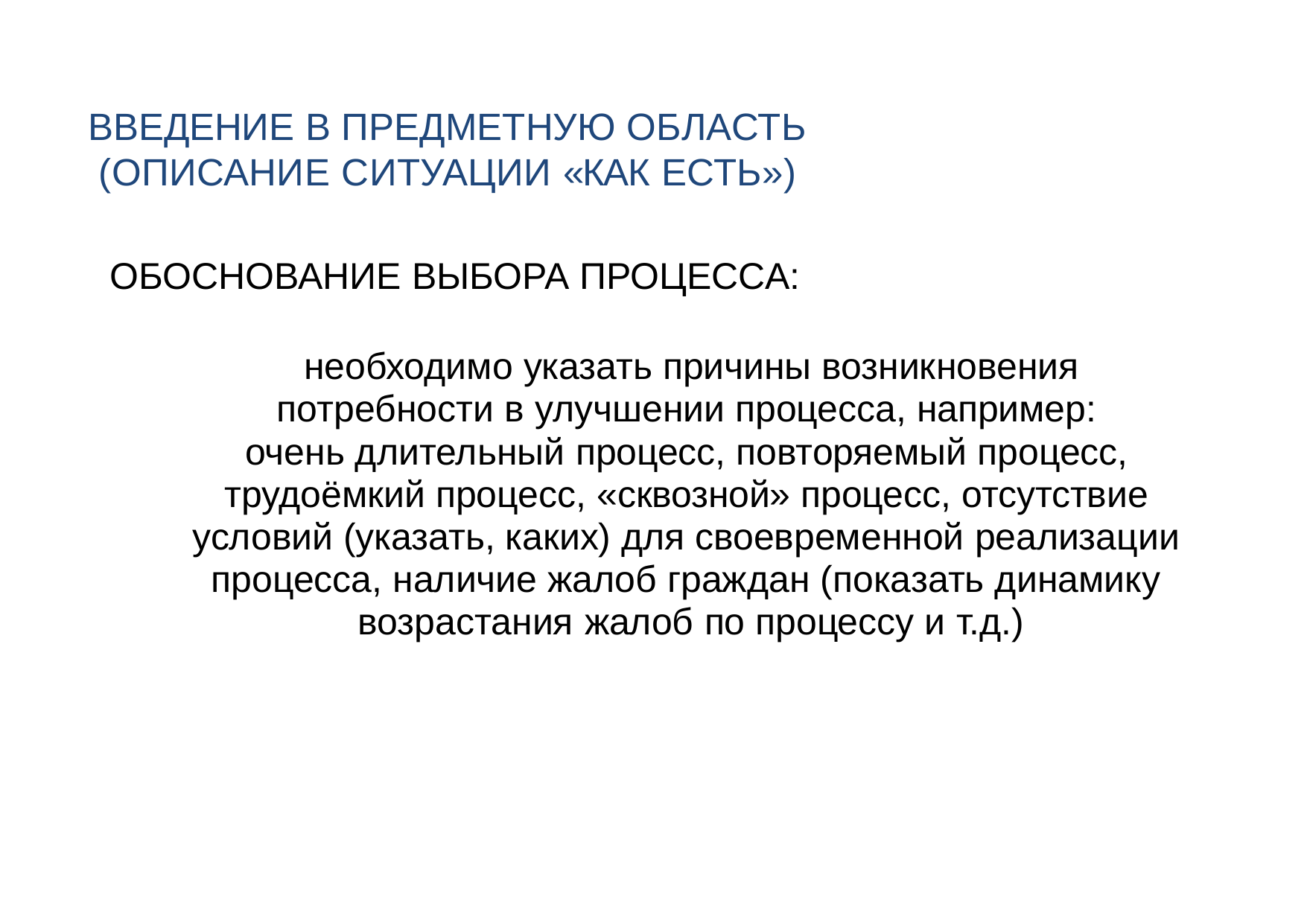

# ВВЕДЕНИЕ В ПРЕДМЕТНУЮ ОБЛАСТЬ  (ОПИСАНИЕ СИТУАЦИИ «КАК ЕСТЬ»)
ОБОСНОВАНИЕ ВЫБОРА ПРОЦЕССА:

необходимо указать причины возникновения  потребности в улучшении процесса, например:  очень длительный процесс, повторяемый процесс,
трудоёмкий процесс, «сквозной» процесс, отсутствие  условий (указать, каких) для своевременной реализации  процесса, наличие жалоб граждан (показать динамику  возрастания жалоб по процессу и т.д.)